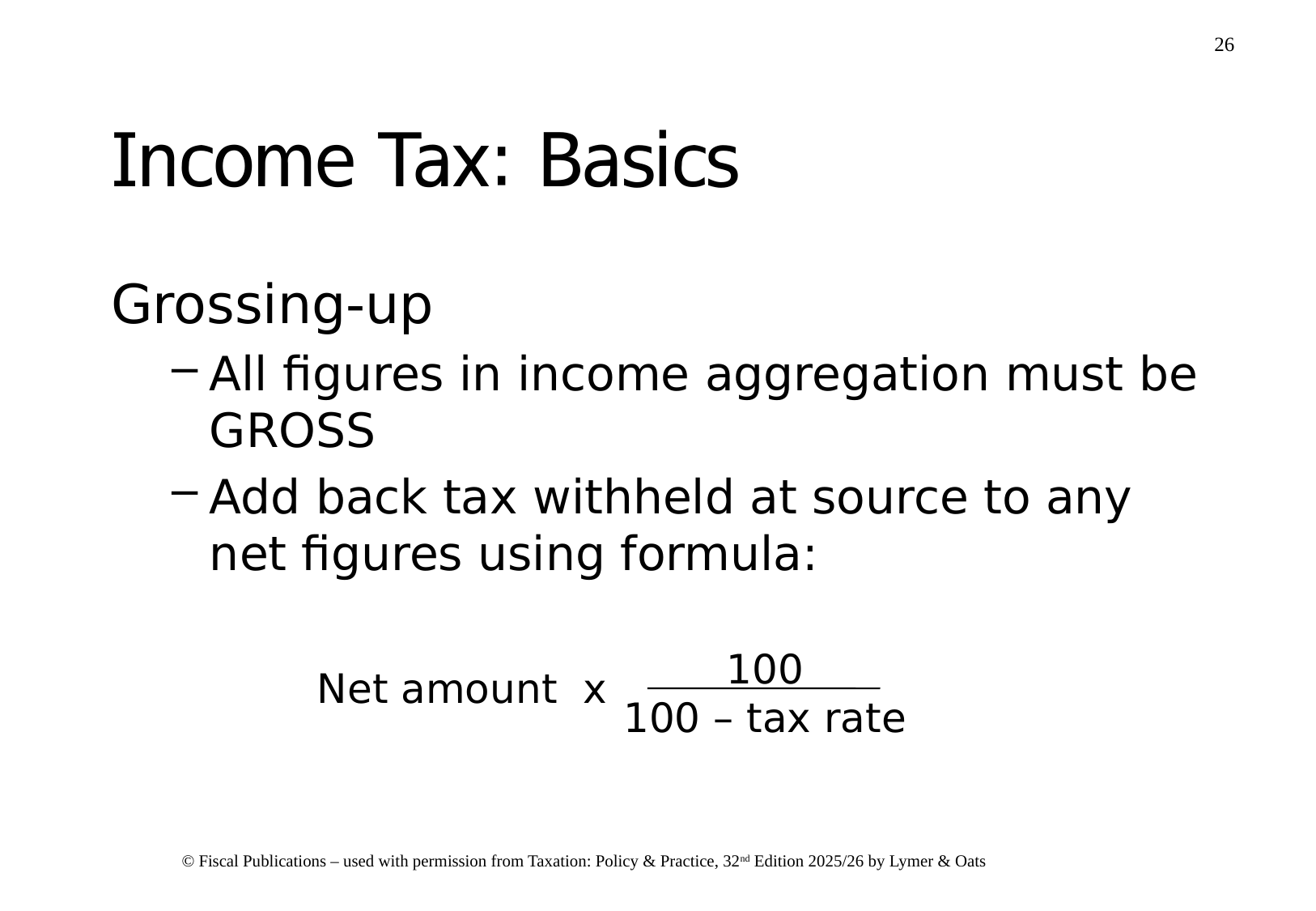

# Income Tax: Basics
Grossing-up
All figures in income aggregation must be GROSS
Add back tax withheld at source to any net figures using formula:
100
100 – tax rate
Net amount  x